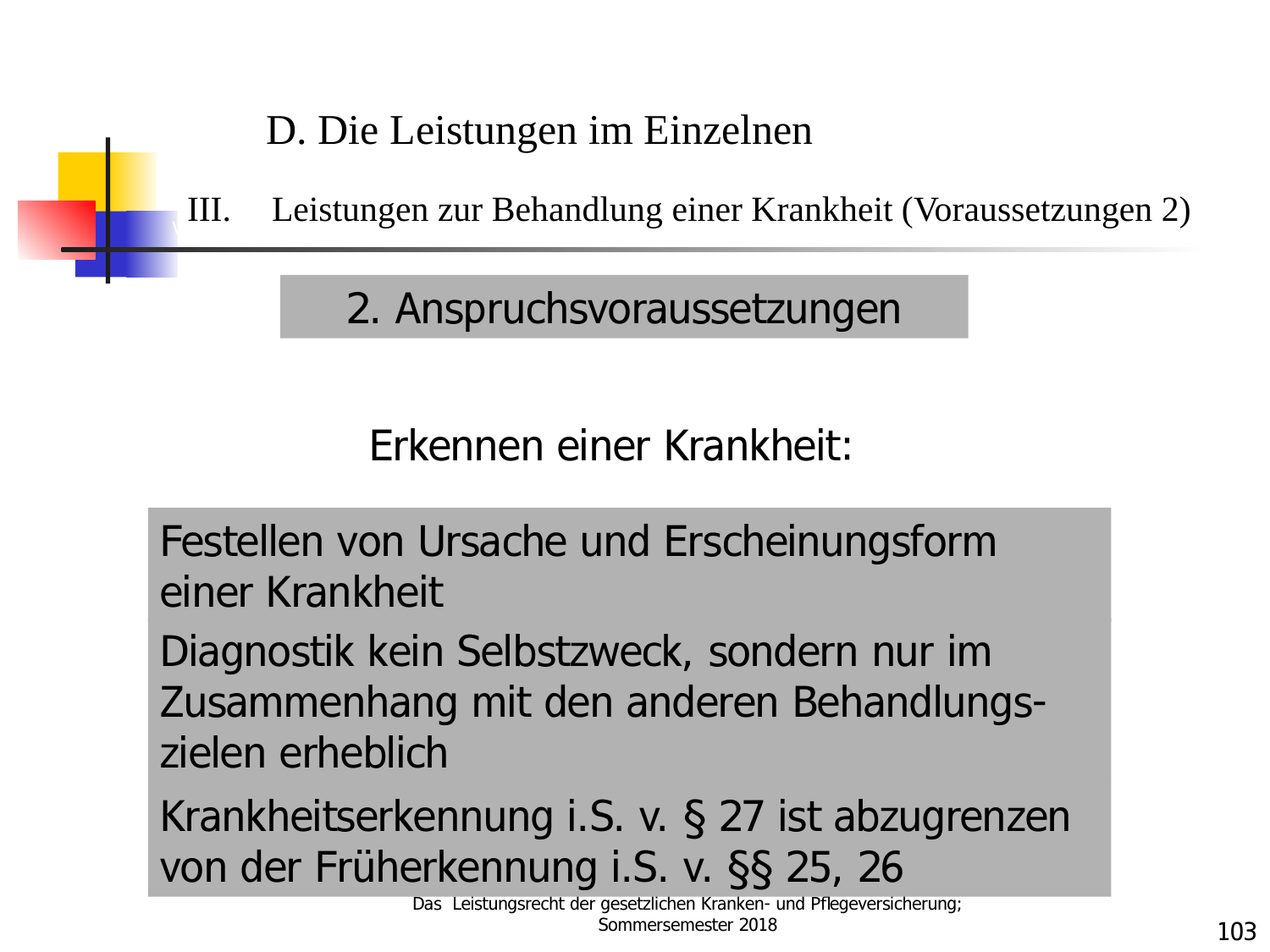

Voraussetzungen 2
D. Die Leistungen im Einzelnen

Leistungen zur Behandlung einer Krankheit (Voraussetzungen 2)
2. Anspruchsvoraussetzungen
Erkennen einer Krankheit:
Krankheit
Festellen von Ursache und Erscheinungsform einer Krankheit
Diagnostik kein Selbstzweck, sondern nur im Zusammenhang mit den anderen Behandlungs-zielen erheblich
Krankheitserkennung i.S. v. § 27 ist abzugrenzen von der Früherkennung i.S. v. §§ 25, 26
Das  Leistungsrecht der gesetzlichen Kranken- und Pflegeversicherung; Sommersemester 2018
103